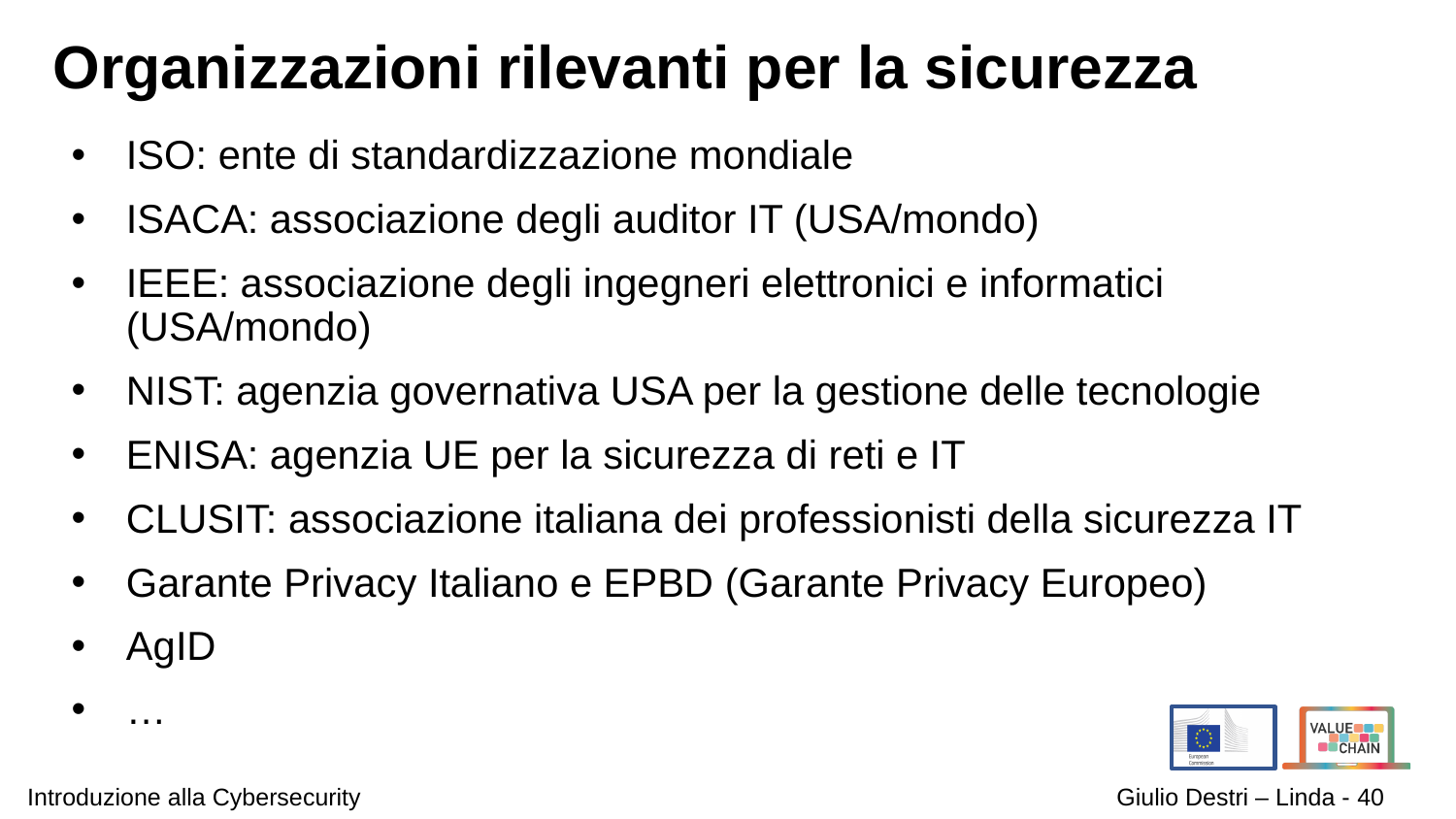

# Organizzazioni rilevanti per la sicurezza
ISO: ente di standardizzazione mondiale
ISACA: associazione degli auditor IT (USA/mondo)
IEEE: associazione degli ingegneri elettronici e informatici (USA/mondo)
NIST: agenzia governativa USA per la gestione delle tecnologie
ENISA: agenzia UE per la sicurezza di reti e IT
CLUSIT: associazione italiana dei professionisti della sicurezza IT
Garante Privacy Italiano e EPBD (Garante Privacy Europeo)
AgID
…